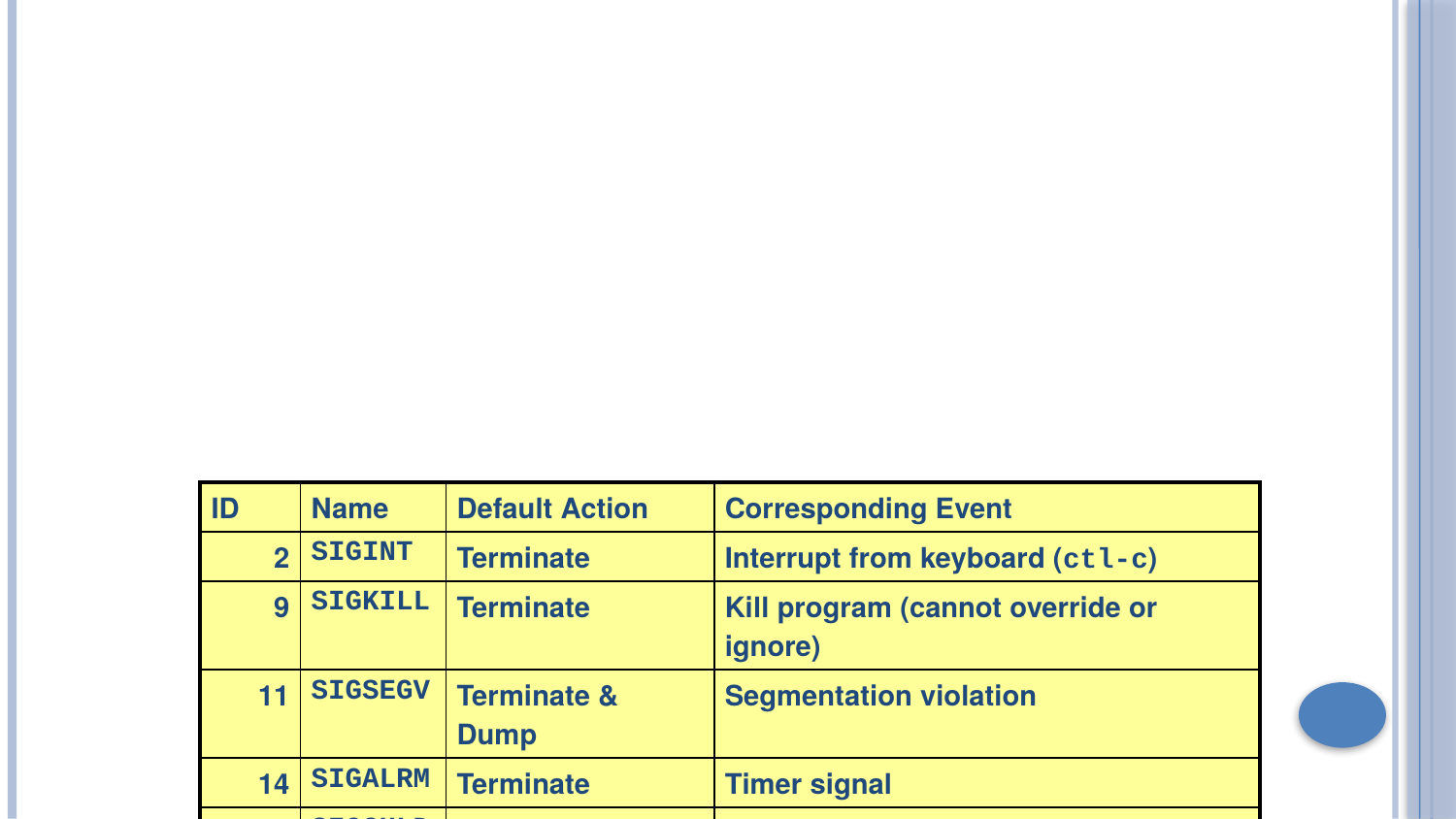

| ID | Name | Default Action | Corresponding Event |
| --- | --- | --- | --- |
| 2 | SIGINT | Terminate | Interrupt from keyboard (ctl-c) |
| 9 | SIGKILL | Terminate | Kill program (cannot override or ignore) |
| 11 | SIGSEGV | Terminate & Dump | Segmentation violation |
| 14 | SIGALRM | Terminate | Timer signal |
| 17 | SIGCHLD | Ignore | Child stopped or terminated |